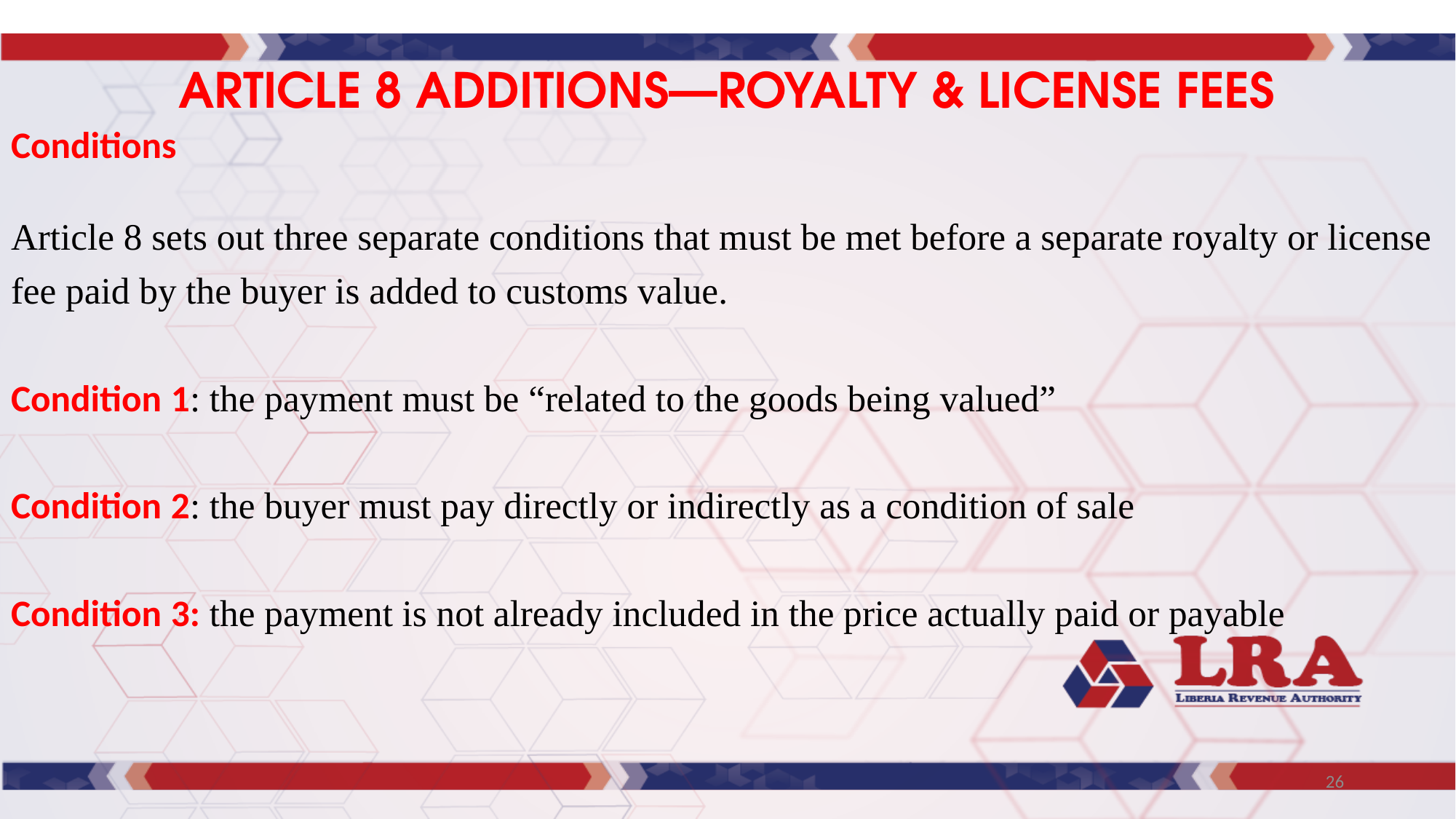

# ARTICLE 8 ADDITIONS—ROYALTY & LICENSE FEES
Conditions
Article 8 sets out three separate conditions that must be met before a separate royalty or license fee paid by the buyer is added to customs value.
Condition 1: the payment must be “related to the goods being valued”
Condition 2: the buyer must pay directly or indirectly as a condition of sale
Condition 3: the payment is not already included in the price actually paid or payable

26